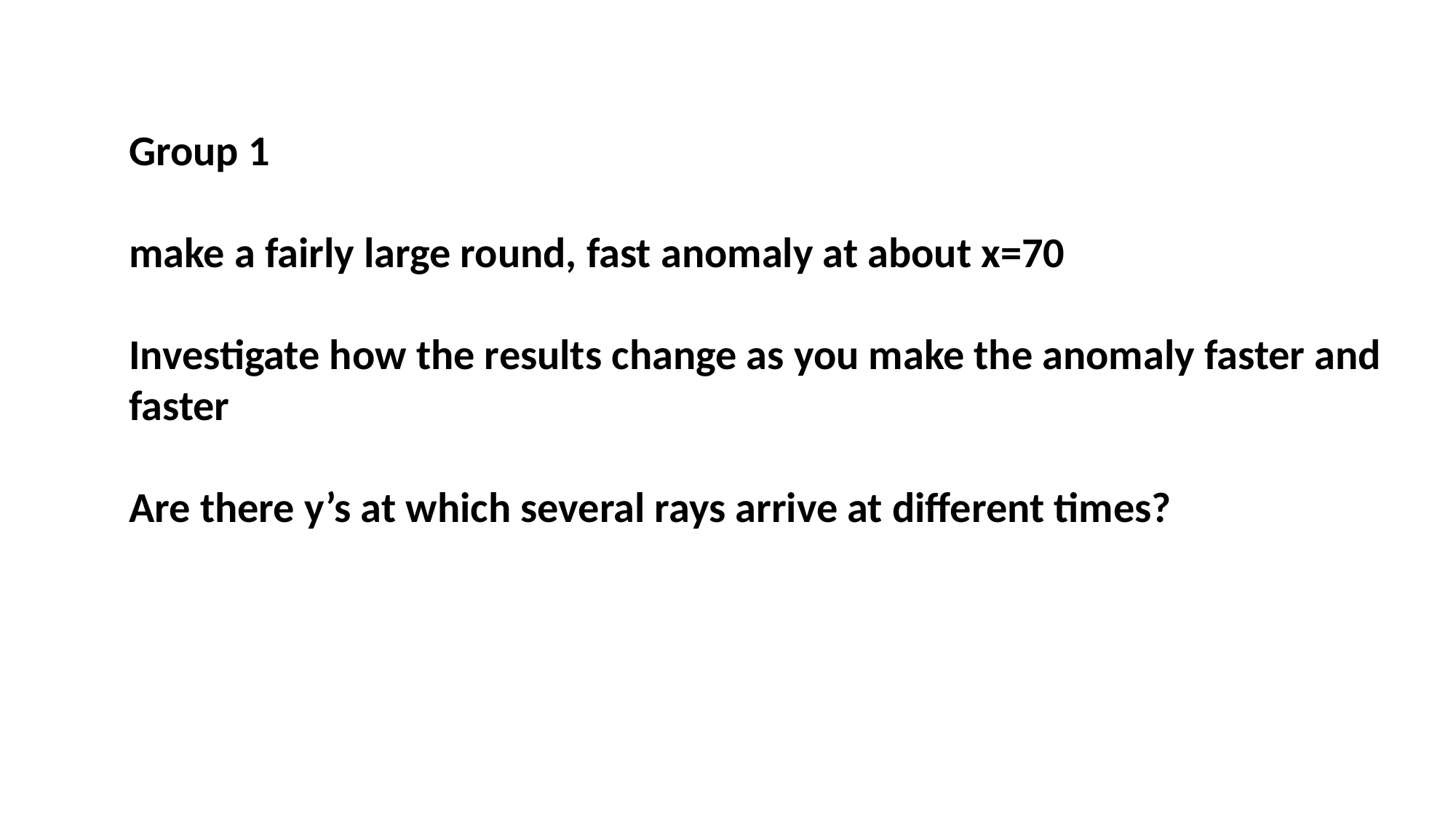

Group 1

make a fairly large round, fast anomaly at about x=70

Investigate how the results change as you make the anomaly faster and faster

Are there y’s at which several rays arrive at different times?